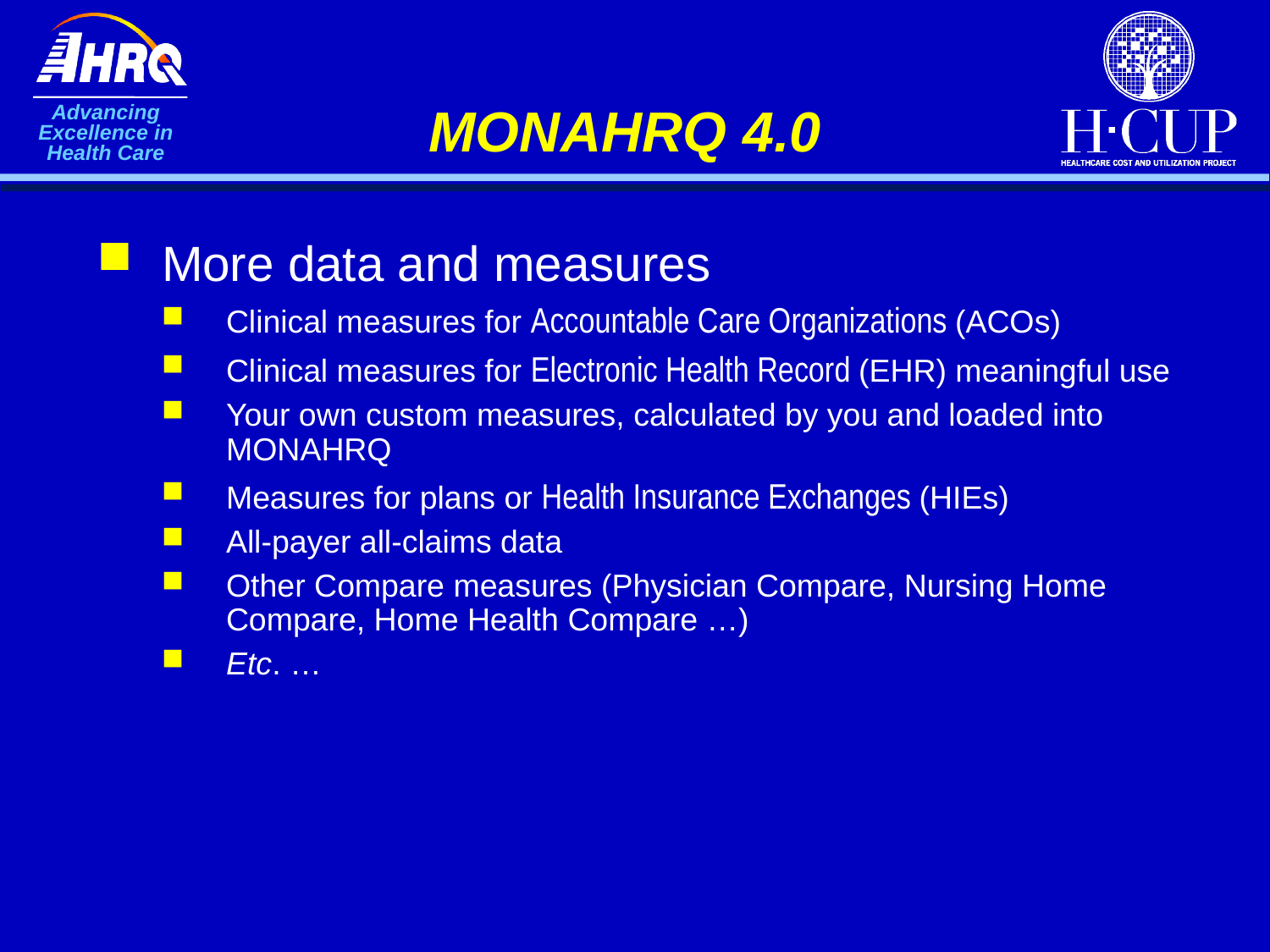

# MONAHRQ 4.0
More data and measures
Clinical measures for Accountable Care Organizations (ACOs)
Clinical measures for Electronic Health Record (EHR) meaningful use
Your own custom measures, calculated by you and loaded into MONAHRQ
Measures for plans or Health Insurance Exchanges (HIEs)
All-payer all-claims data
Other Compare measures (Physician Compare, Nursing Home Compare, Home Health Compare …)
Etc. …